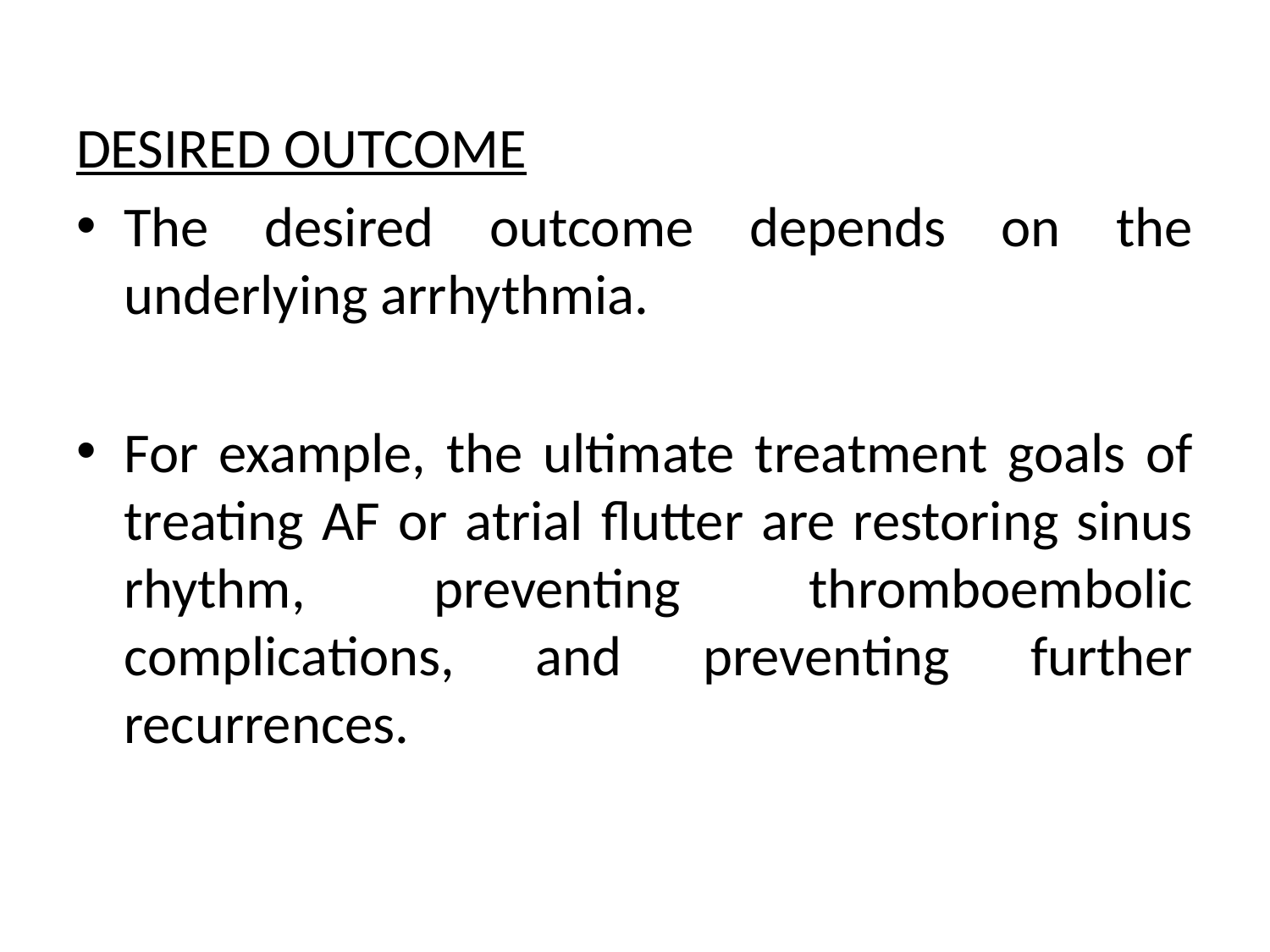

DESIRED OUTCOME
The desired outcome depends on the underlying arrhythmia.

For example, the ultimate treatment goals of treating AF or atrial flutter are restoring sinus rhythm, preventing thromboembolic complications, and preventing further recurrences.